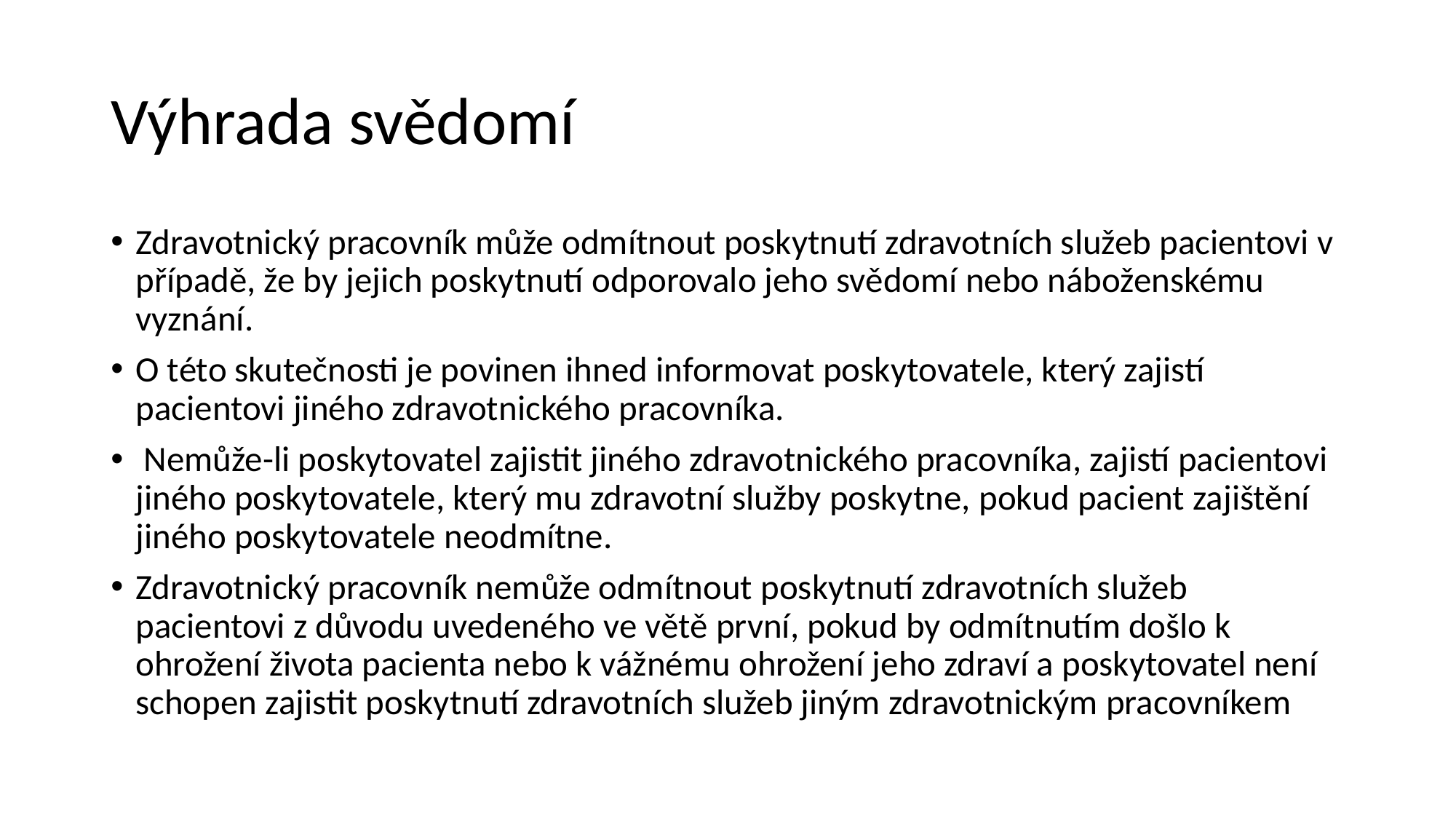

# Výhrada svědomí
Zdravotnický pracovník může odmítnout poskytnutí zdravotních služeb pacientovi v případě, že by jejich poskytnutí odporovalo jeho svědomí nebo náboženskému vyznání.
O této skutečnosti je povinen ihned informovat poskytovatele, který zajistí pacientovi jiného zdravotnického pracovníka.
 Nemůže-li poskytovatel zajistit jiného zdravotnického pracovníka, zajistí pacientovi jiného poskytovatele, který mu zdravotní služby poskytne, pokud pacient zajištění jiného poskytovatele neodmítne.
Zdravotnický pracovník nemůže odmítnout poskytnutí zdravotních služeb pacientovi z důvodu uvedeného ve větě první, pokud by odmítnutím došlo k ohrožení života pacienta nebo k vážnému ohrožení jeho zdraví a poskytovatel není schopen zajistit poskytnutí zdravotních služeb jiným zdravotnickým pracovníkem